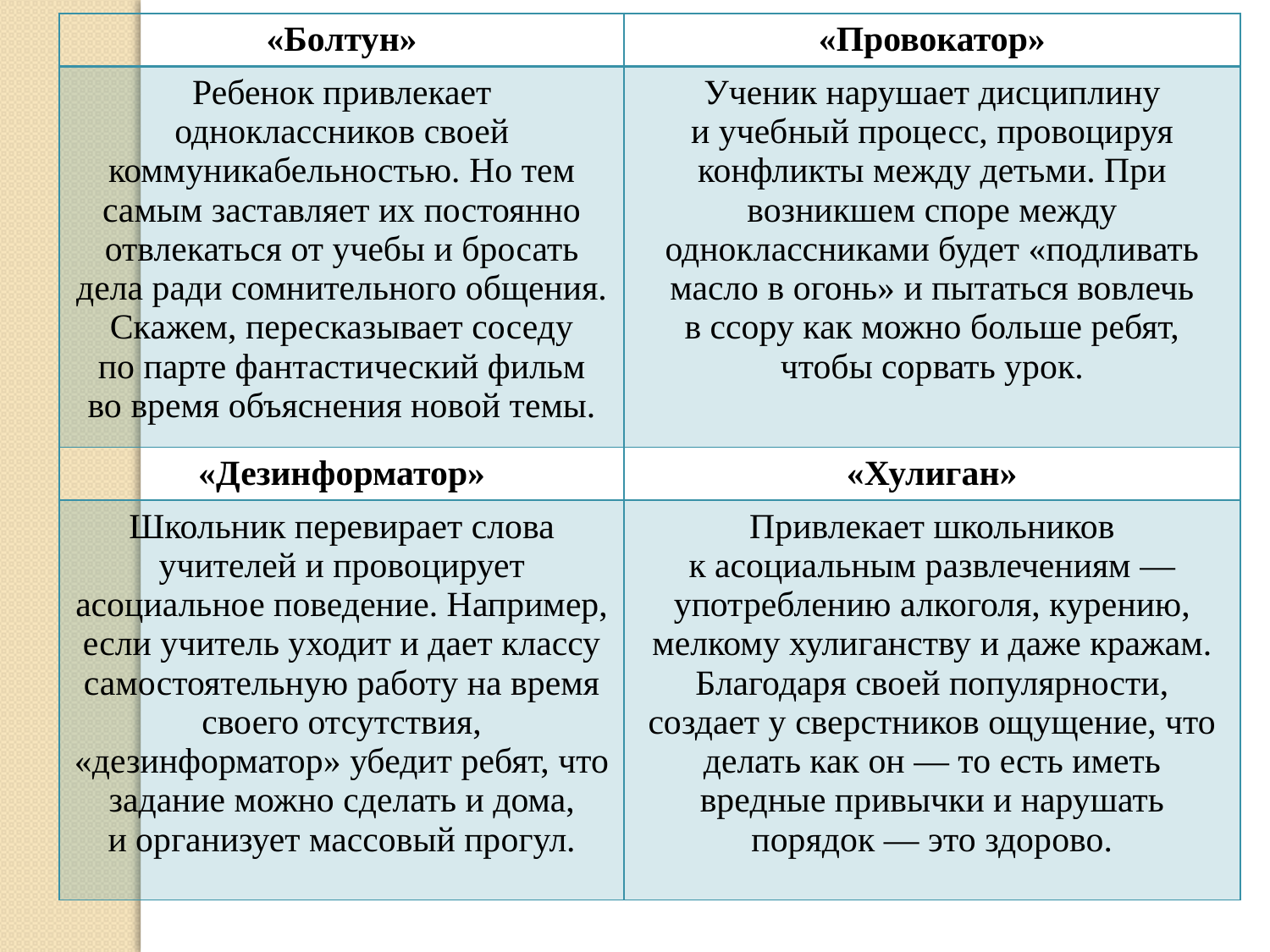

| «Болтун» | «Провокатор» |
| --- | --- |
| Ребенок привлекает одноклассников своей коммуникабельностью. Но тем самым заставляет их постоянно отвлекаться от учебы и бросать дела ради сомнительного общения. Скажем, пересказывает соседу по парте фантастический фильм во время объяснения новой темы. | Ученик нарушает дисциплину и учебный процесс, провоцируя конфликты между детьми. При возникшем споре между одноклассниками будет «подливать масло в огонь» и пытаться вовлечь в ссору как можно больше ребят, чтобы сорвать урок. |
| «Дезинформатор» | «Хулиган» |
| Школьник перевирает слова учителей и провоцирует асоциальное поведение. Например, если учитель уходит и дает классу самостоятельную работу на время своего отсутствия, «дезинформатор» убедит ребят, что задание можно сделать и дома, и организует массовый прогул. | Привлекает школьников к асоциальным развлечениям — употреблению алкоголя, курению, мелкому хулиганству и даже кражам. Благодаря своей популярности, создает у сверстников ощущение, что делать как он — то есть иметь вредные привычки и нарушать порядок — это здорово. |